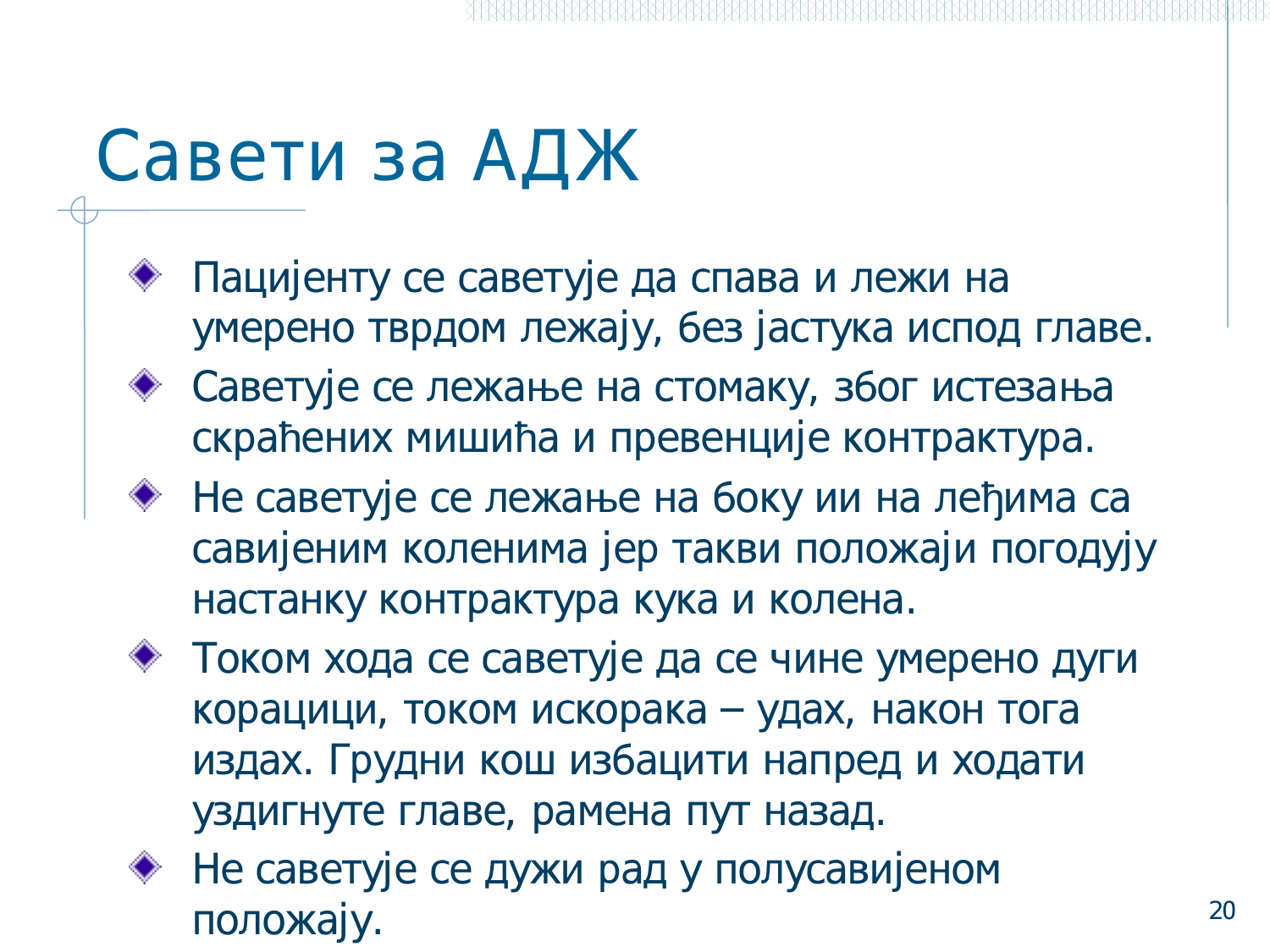

# Савети за АДЖ
Пацијенту се саветује да спава и лежи на умерено тврдом лежају, без јастука испод главе.
Саветује се лежање на стомаку, због истезања скраћених мишића и превенције контрактура.
Не саветује се лежање на боку ии на леђима са савијеним коленима јер такви положаји погодују настанку контрактура кука и колена.
Током хода се саветује да се чине умерено дуги корацици, током искорака – удах, након тога издах. Грудни кош избацити напред и ходати уздигнуте главе, рамена пут назад.
Не саветује се дужи рад у полусавијеном положају.

20